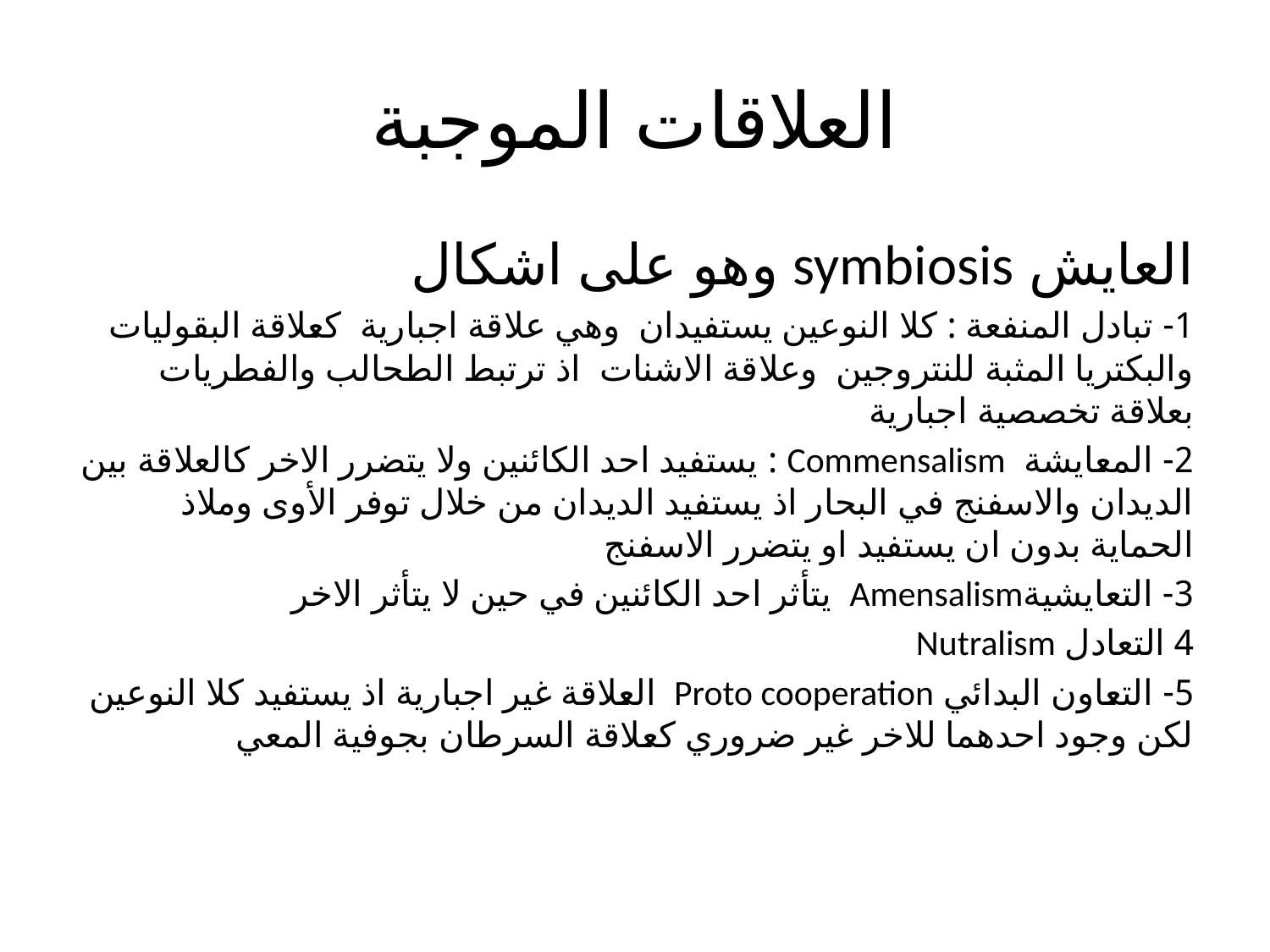

# العلاقات الموجبة
العايش symbiosis وهو على اشكال
1- تبادل المنفعة : كلا النوعين يستفيدان  وهي علاقة اجبارية  كعلاقة البقوليات والبكتريا المثبة للنتروجين  وعلاقة الاشنات  اذ ترتبط الطحالب والفطريات بعلاقة تخصصية اجبارية
2- المعايشة  Commensalism : يستفيد احد الكائنين ولا يتضرر الاخر كالعلاقة بين الديدان والاسفنج في البحار اذ يستفيد الديدان من خلال توفر الأوى وملاذ الحماية بدون ان يستفيد او يتضرر الاسفنج
3- التعايشيةAmensalism  يتأثر احد الكائنين في حين لا يتأثر الاخر
4 التعادل Nutralism
5- التعاون البدائي Proto cooperation  العلاقة غير اجبارية اذ يستفيد كلا النوعين لكن وجود احدهما للاخر غير ضروري كعلاقة السرطان بجوفية المعي